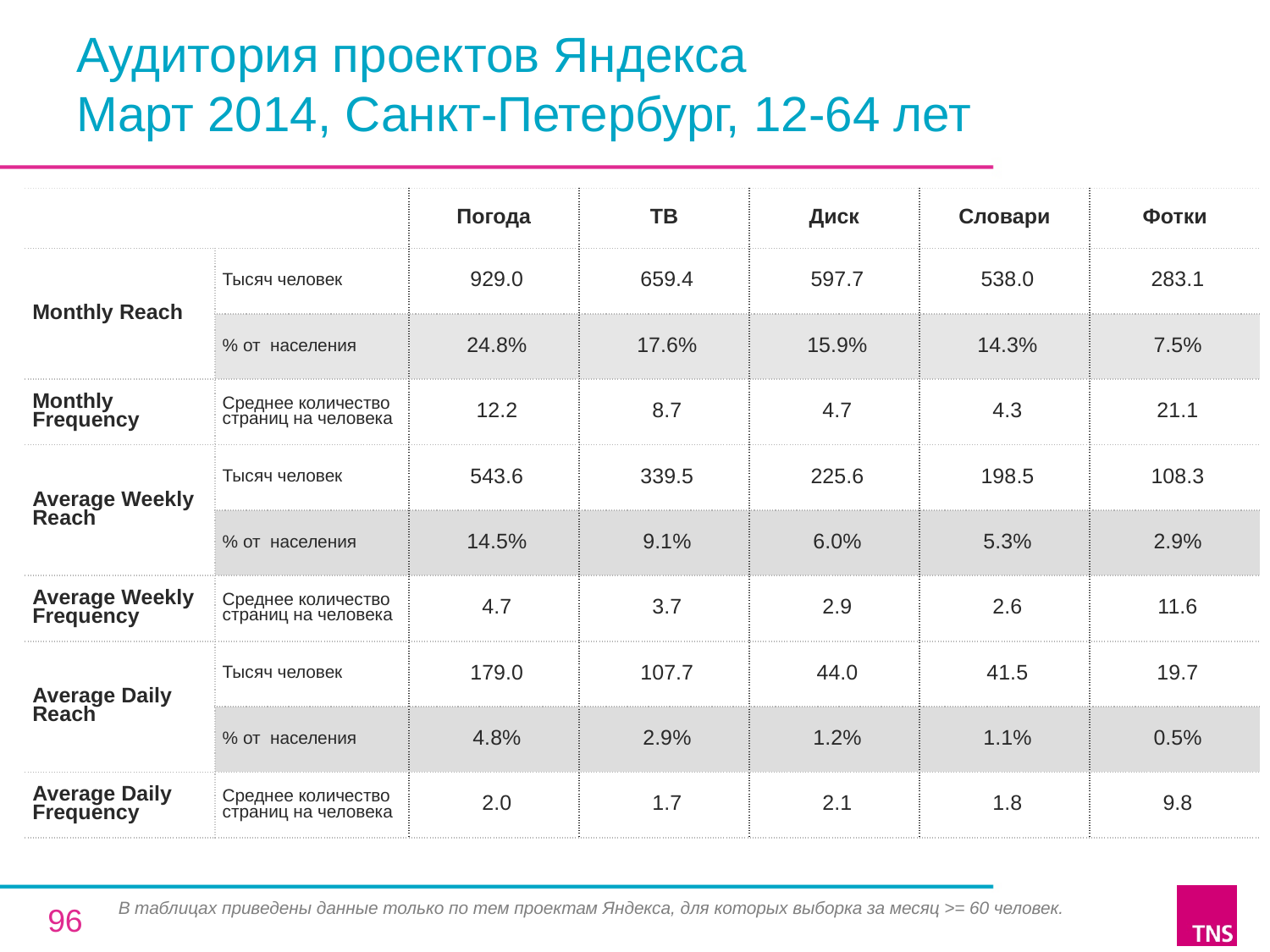

# Аудитория проектов Яндекса Март 2014, Санкт-Петербург, 12-64 лет
|  |  | Погода | ТВ | Диск | Словари | Фотки |
| --- | --- | --- | --- | --- | --- | --- |
| Monthly Reach | Тысяч человек | 929.0 | 659.4 | 597.7 | 538.0 | 283.1 |
|  | % от населения | 24.8% | 17.6% | 15.9% | 14.3% | 7.5% |
| Monthly Frequency | Среднее количество страниц на человека | 12.2 | 8.7 | 4.7 | 4.3 | 21.1 |
| Average Weekly Reach | Тысяч человек | 543.6 | 339.5 | 225.6 | 198.5 | 108.3 |
|  | % от населения | 14.5% | 9.1% | 6.0% | 5.3% | 2.9% |
| Average Weekly Frequency | Среднее количество страниц на человека | 4.7 | 3.7 | 2.9 | 2.6 | 11.6 |
| Average Daily Reach | Тысяч человек | 179.0 | 107.7 | 44.0 | 41.5 | 19.7 |
|  | % от населения | 4.8% | 2.9% | 1.2% | 1.1% | 0.5% |
| Average Daily Frequency | Среднее количество страниц на человека | 2.0 | 1.7 | 2.1 | 1.8 | 9.8 |
В таблицах приведены данные только по тем проектам Яндекса, для которых выборка за месяц >= 60 человек.
96